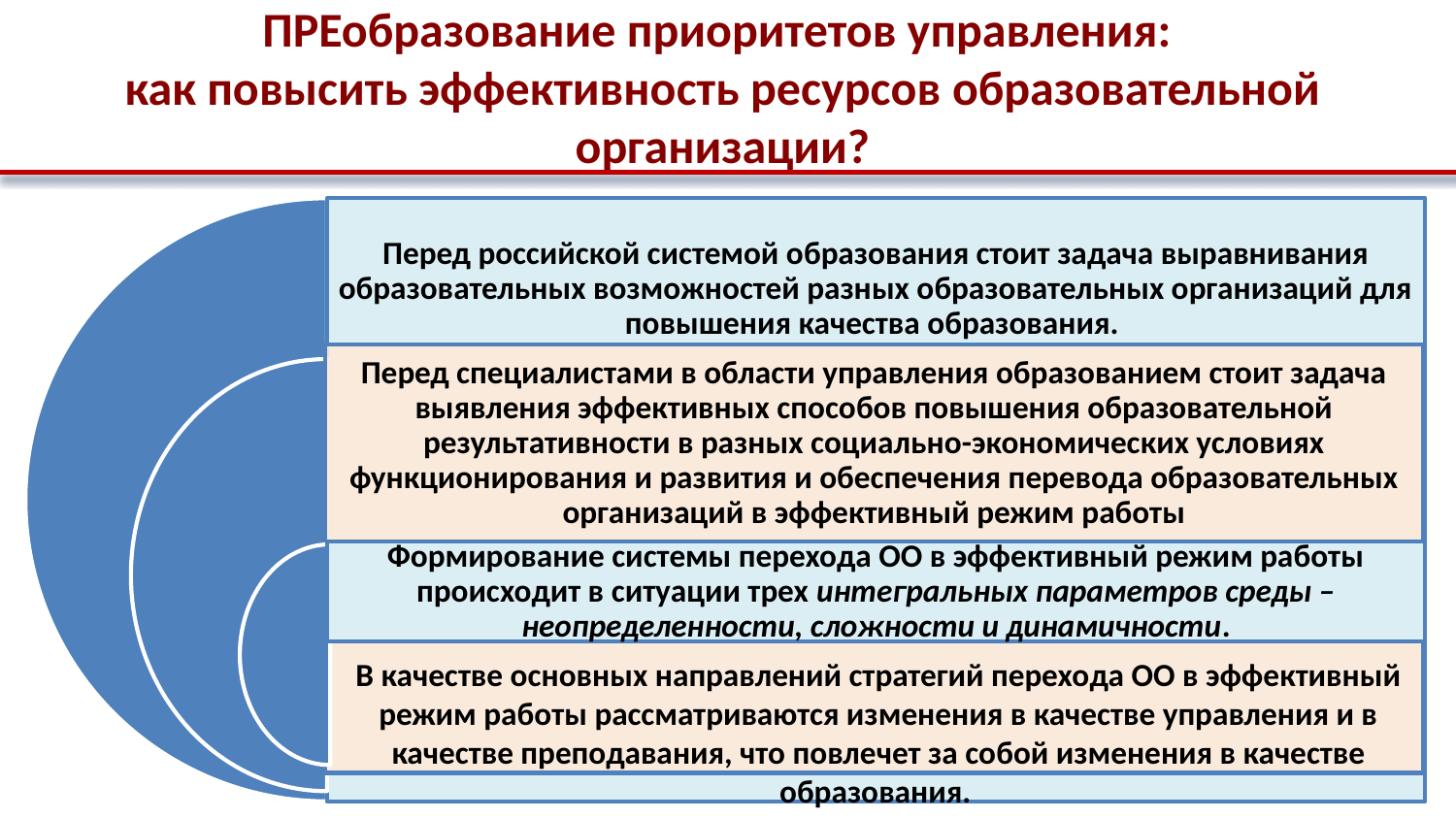

# ПРЕобразование приоритетов управления: как повысить эффективность ресурсов образовательной организации?
Перед российской системой образования стоит задача выравнивания образовательных возможностей разных образовательных организаций для повышения качества образования.
Перед специалистами в области управления образованием стоит задача выявления эффективных способов повышения образовательной результативности в разных социально-экономических условиях функционирования и развития и обеспечения перевода образовательных организаций в эффективный режим работы
Формирование системы перехода ОО в эффективный режим работы происходит в ситуации трех интегральных параметров среды – неопределенности, сложности и динамичности.
В качестве основных направлений стратегий перехода ОО в эффективный режим работы рассматриваются изменения в качестве управления и в качестве преподавания, что повлечет за собой изменения в качестве образования.
4